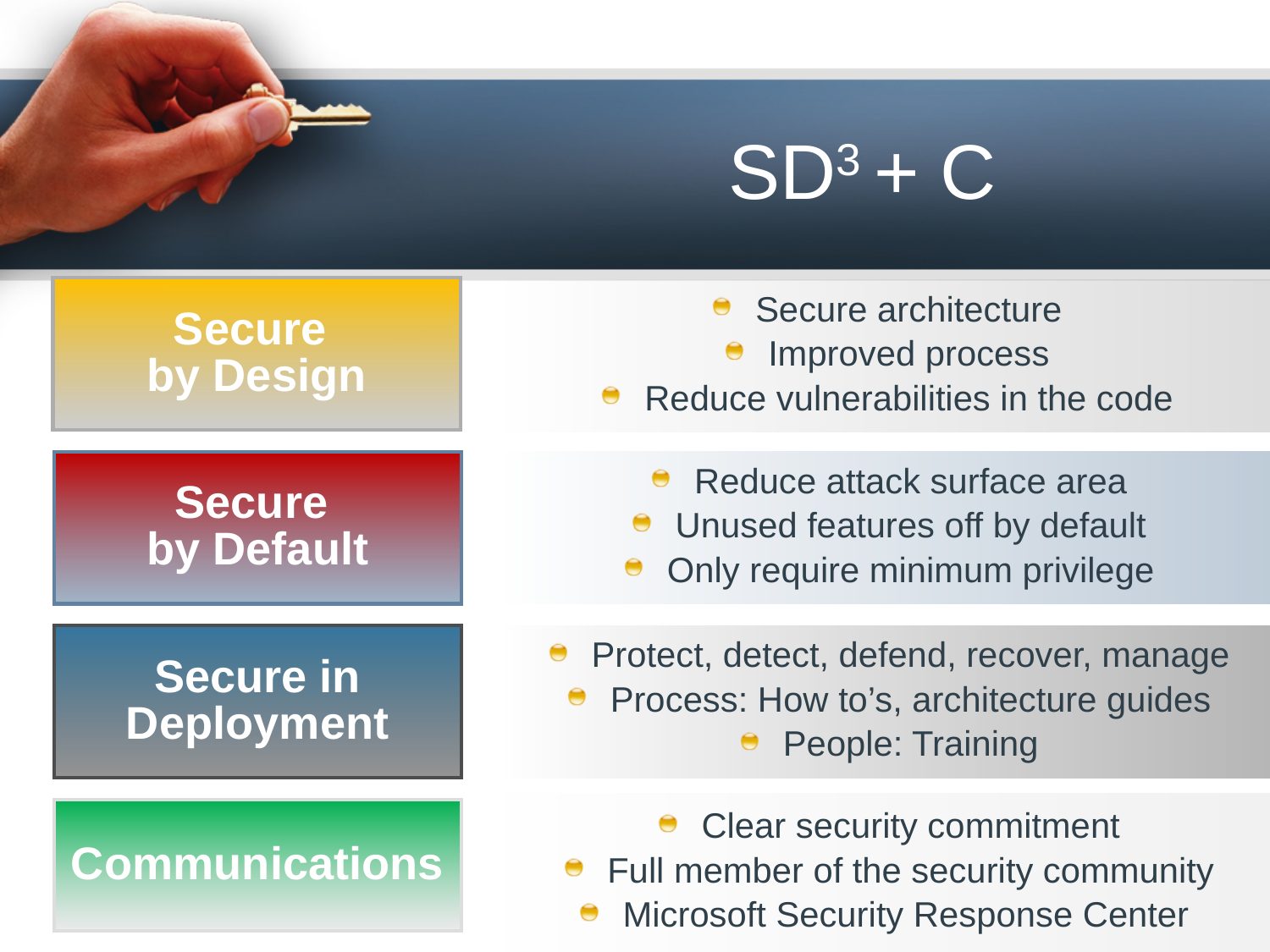

# SD3 + C
Secure
by Design
Secure architecture
Improved process
Reduce vulnerabilities in the code
Secure
by Default
Reduce attack surface area
Unused features off by default
Only require minimum privilege
Secure in Deployment
Protect, detect, defend, recover, manage
Process: How to’s, architecture guides
People: Training
Clear security commitment
Full member of the security community
Microsoft Security Response Center
Communications